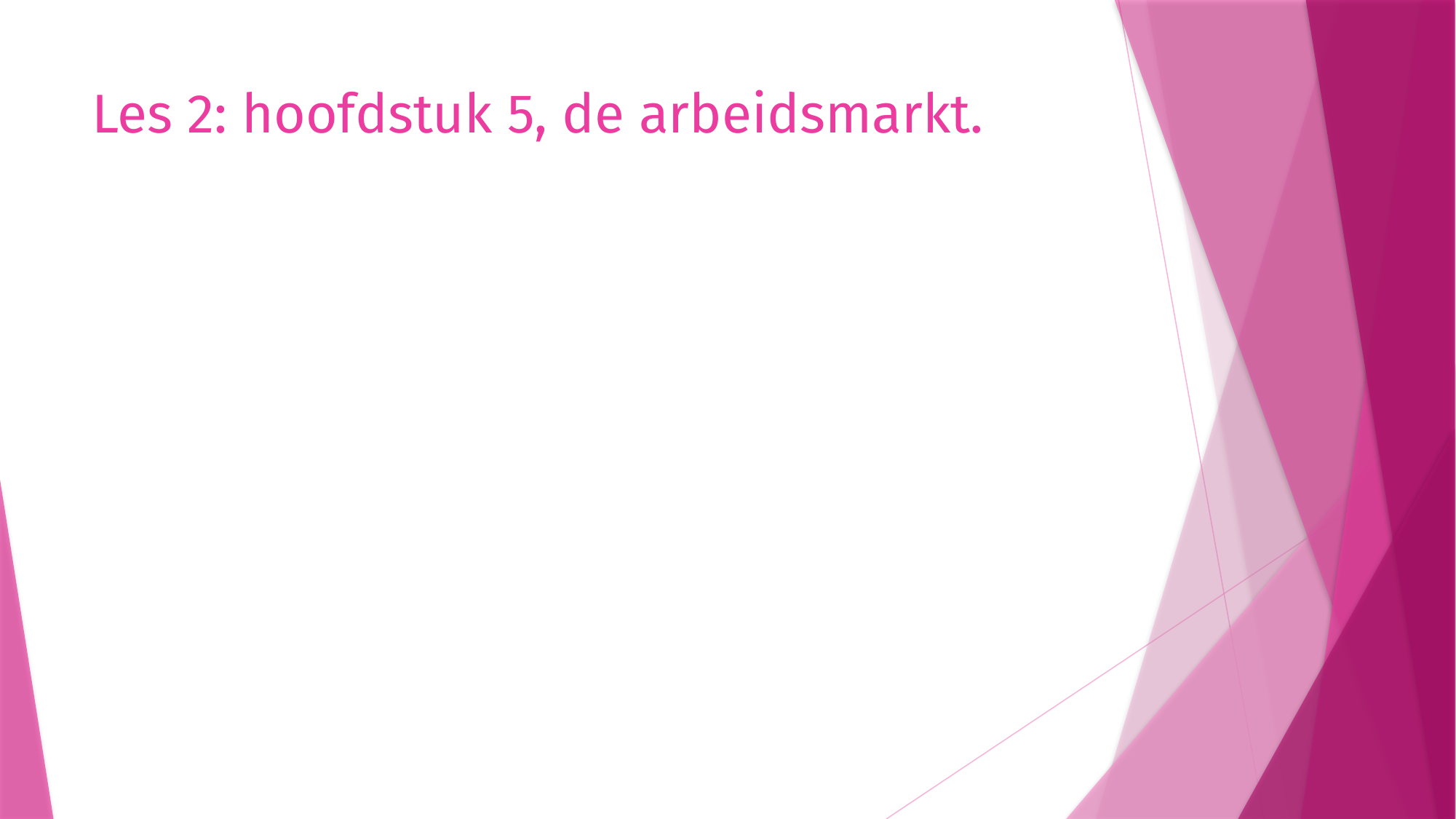

# Les 2: hoofdstuk 5, de arbeidsmarkt.